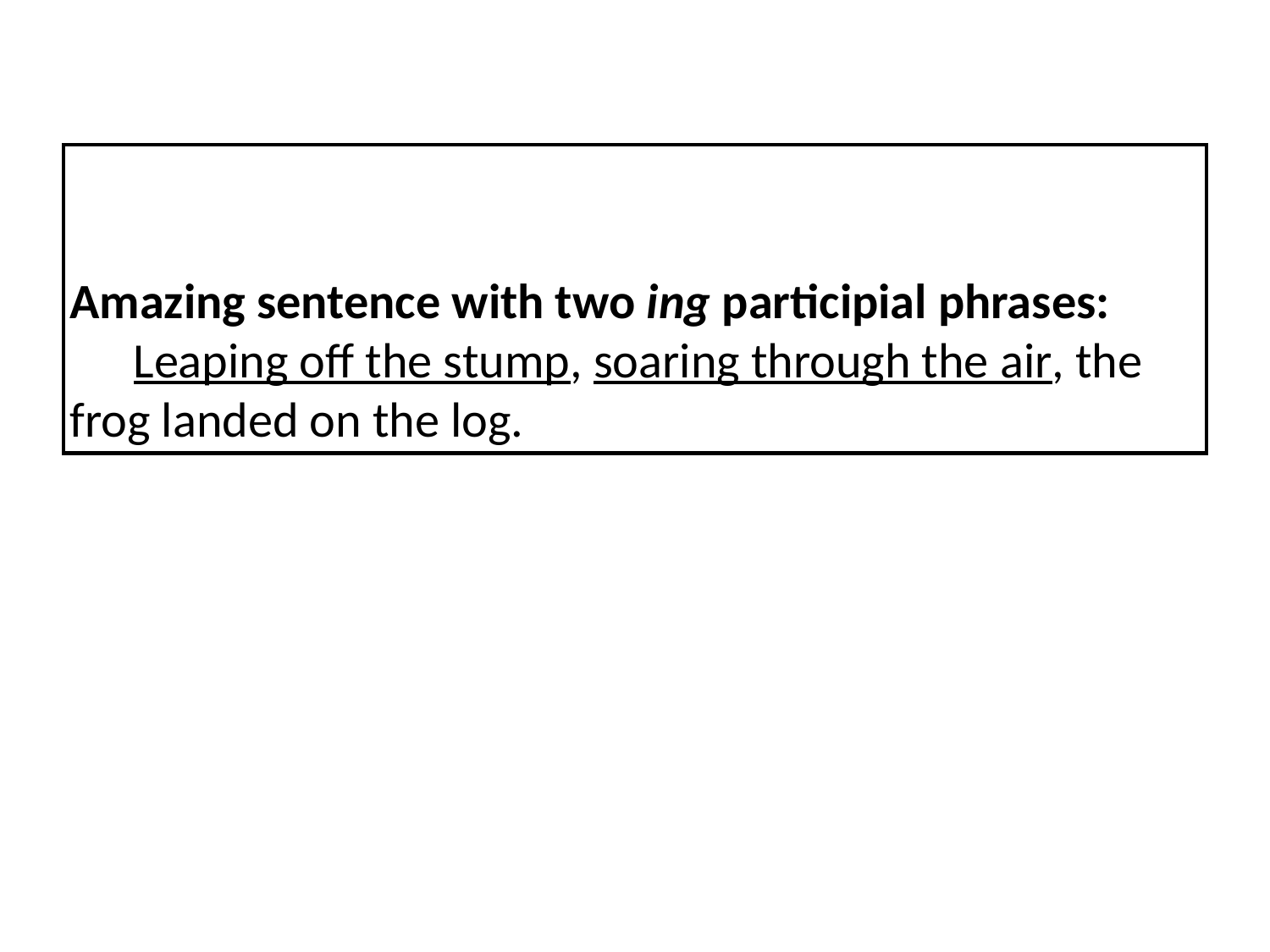

Amazing sentence with two ing participial phrases:
Leaping off the stump, soaring through the air, the frog landed on the log.